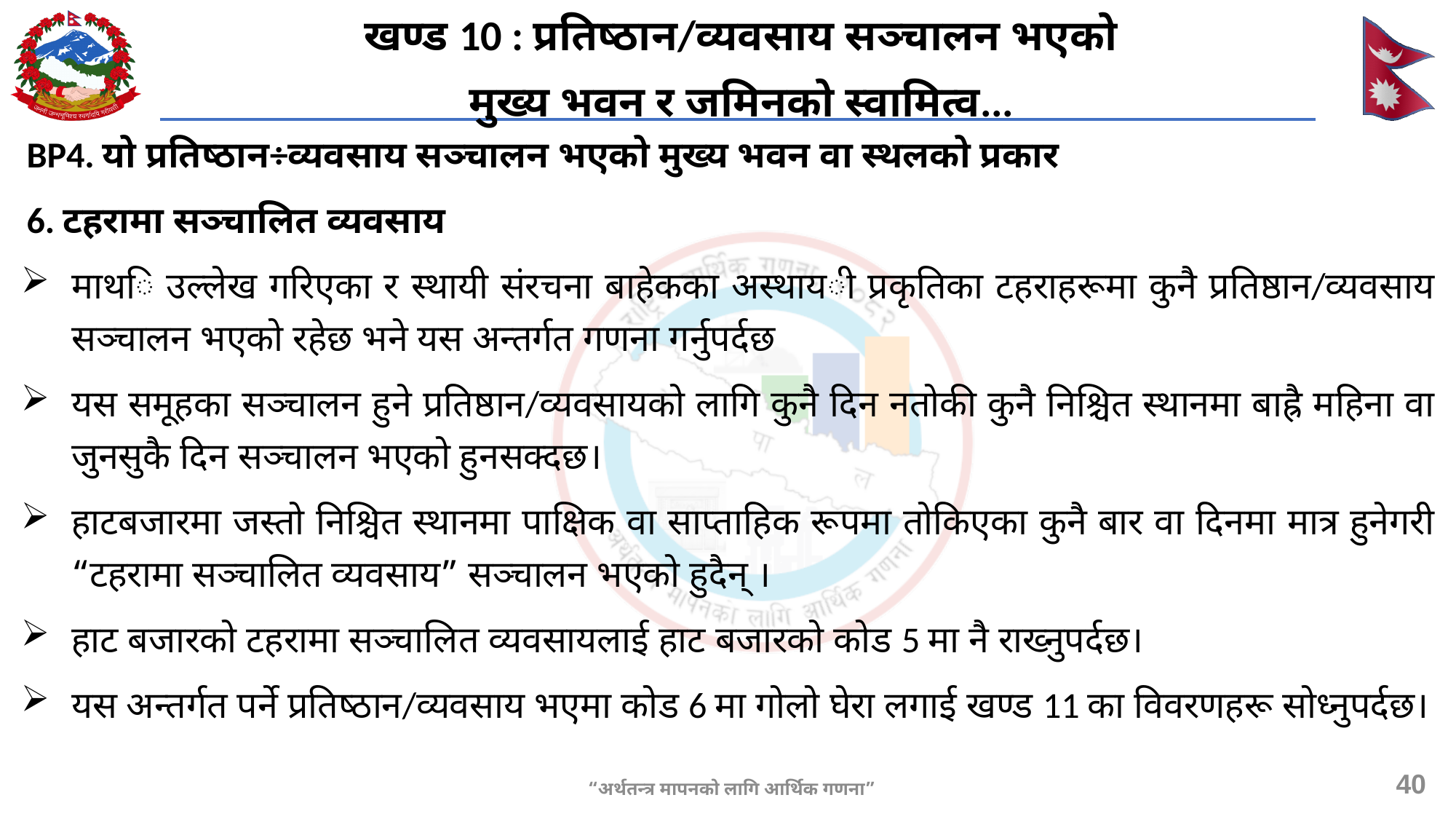

खण्ड 10 : प्रतिष्ठान/व्यवसाय सञ्चालन भएको
मुख्य भवन र जमिनको स्वामित्व...
BP4. यो प्रतिष्ठान÷व्यवसाय सञ्चालन भएको मुख्य भवन वा स्थलको प्रकार
6. टहरामा सञ्चालित व्यवसाय
माथि उल्लेख गरिएका र स्थायी संरचना बाहेकका अस्थायी प्रकृतिका टहराहरूमा कुनै प्रतिष्ठान/व्यवसाय सञ्चालन भएको रहेछ भने यस अन्तर्गत गणना गर्नुपर्दछ
यस समूहका सञ्चालन हुने प्रतिष्ठान/व्यवसायको लागि कुनै दिन नतोकी कुनै निश्चित स्थानमा बाह्रै महिना वा जुनसुकै दिन सञ्चालन भएको हुनसक्दछ।
हाटबजारमा जस्तो निश्चित स्थानमा पाक्षिक वा साप्ताहिक रूपमा तोकिएका कुनै बार वा दिनमा मात्र हुनेगरी “टहरामा सञ्चालित व्यवसाय” सञ्चालन भएको हुदैन् ।
हाट बजारको टहरामा सञ्चालित व्यवसायलाई हाट बजारको कोड 5 मा नै राख्नुपर्दछ।
यस अन्तर्गत पर्ने प्रतिष्ठान/व्यवसाय भएमा कोड 6 मा गोलो घेरा लगाई खण्ड 11 का विवरणहरू सोध्नुपर्दछ।

40
“अर्थतन्त्र मापनको लागि आर्थिक गणना”